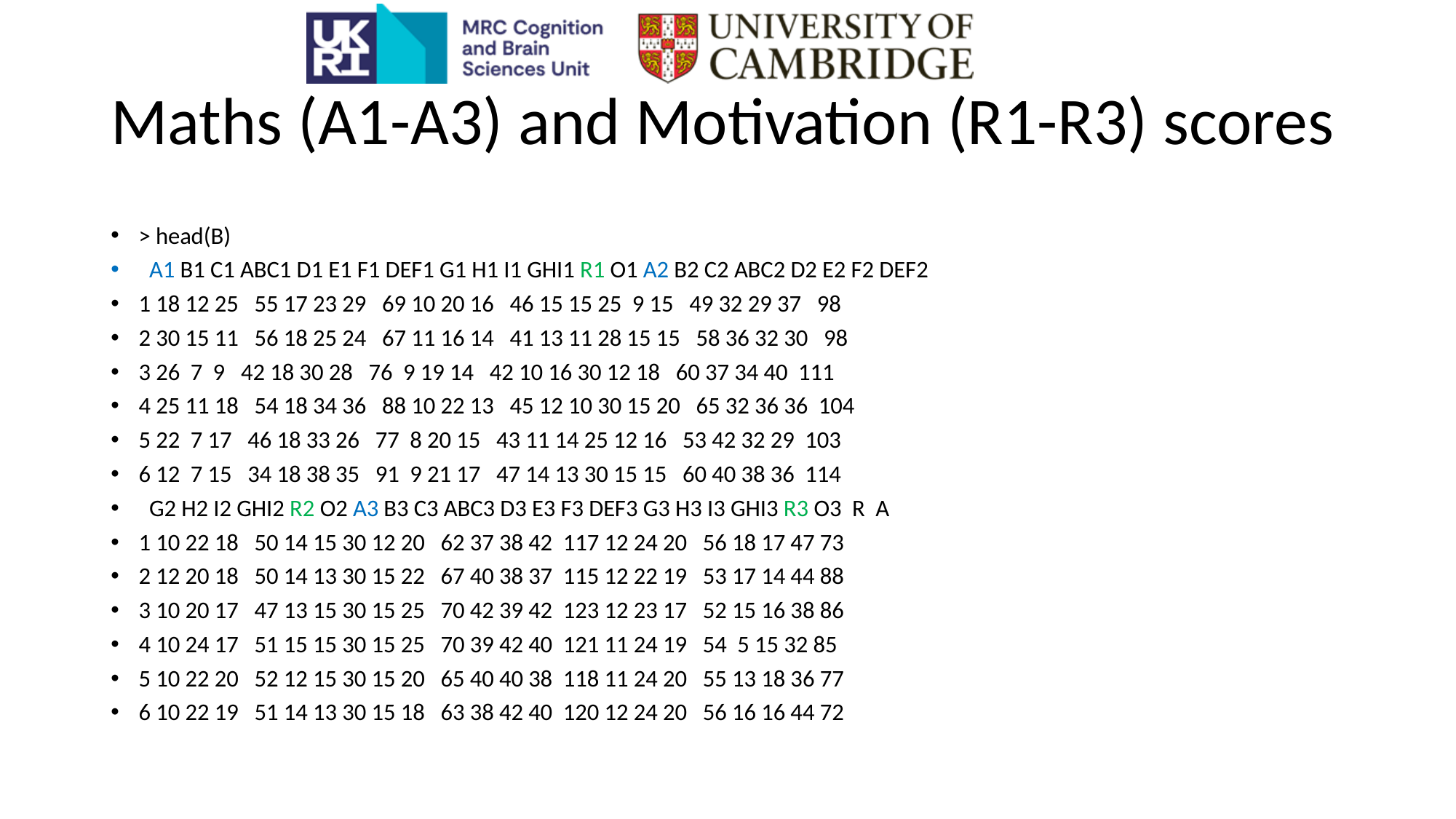

# Maths (A1-A3) and Motivation (R1-R3) scores
> head(B)
  A1 B1 C1 ABC1 D1 E1 F1 DEF1 G1 H1 I1 GHI1 R1 O1 A2 B2 C2 ABC2 D2 E2 F2 DEF2
1 18 12 25   55 17 23 29   69 10 20 16   46 15 15 25  9 15   49 32 29 37   98
2 30 15 11   56 18 25 24   67 11 16 14   41 13 11 28 15 15   58 36 32 30   98
3 26  7  9   42 18 30 28   76  9 19 14   42 10 16 30 12 18   60 37 34 40  111
4 25 11 18   54 18 34 36   88 10 22 13   45 12 10 30 15 20   65 32 36 36  104
5 22  7 17   46 18 33 26   77  8 20 15   43 11 14 25 12 16   53 42 32 29  103
6 12  7 15   34 18 38 35   91  9 21 17   47 14 13 30 15 15   60 40 38 36  114
  G2 H2 I2 GHI2 R2 O2 A3 B3 C3 ABC3 D3 E3 F3 DEF3 G3 H3 I3 GHI3 R3 O3  R  A
1 10 22 18   50 14 15 30 12 20   62 37 38 42  117 12 24 20   56 18 17 47 73
2 12 20 18   50 14 13 30 15 22   67 40 38 37  115 12 22 19   53 17 14 44 88
3 10 20 17   47 13 15 30 15 25   70 42 39 42  123 12 23 17   52 15 16 38 86
4 10 24 17   51 15 15 30 15 25   70 39 42 40  121 11 24 19   54  5 15 32 85
5 10 22 20   52 12 15 30 15 20   65 40 40 38  118 11 24 20   55 13 18 36 77
6 10 22 19   51 14 13 30 15 18   63 38 42 40  120 12 24 20   56 16 16 44 72